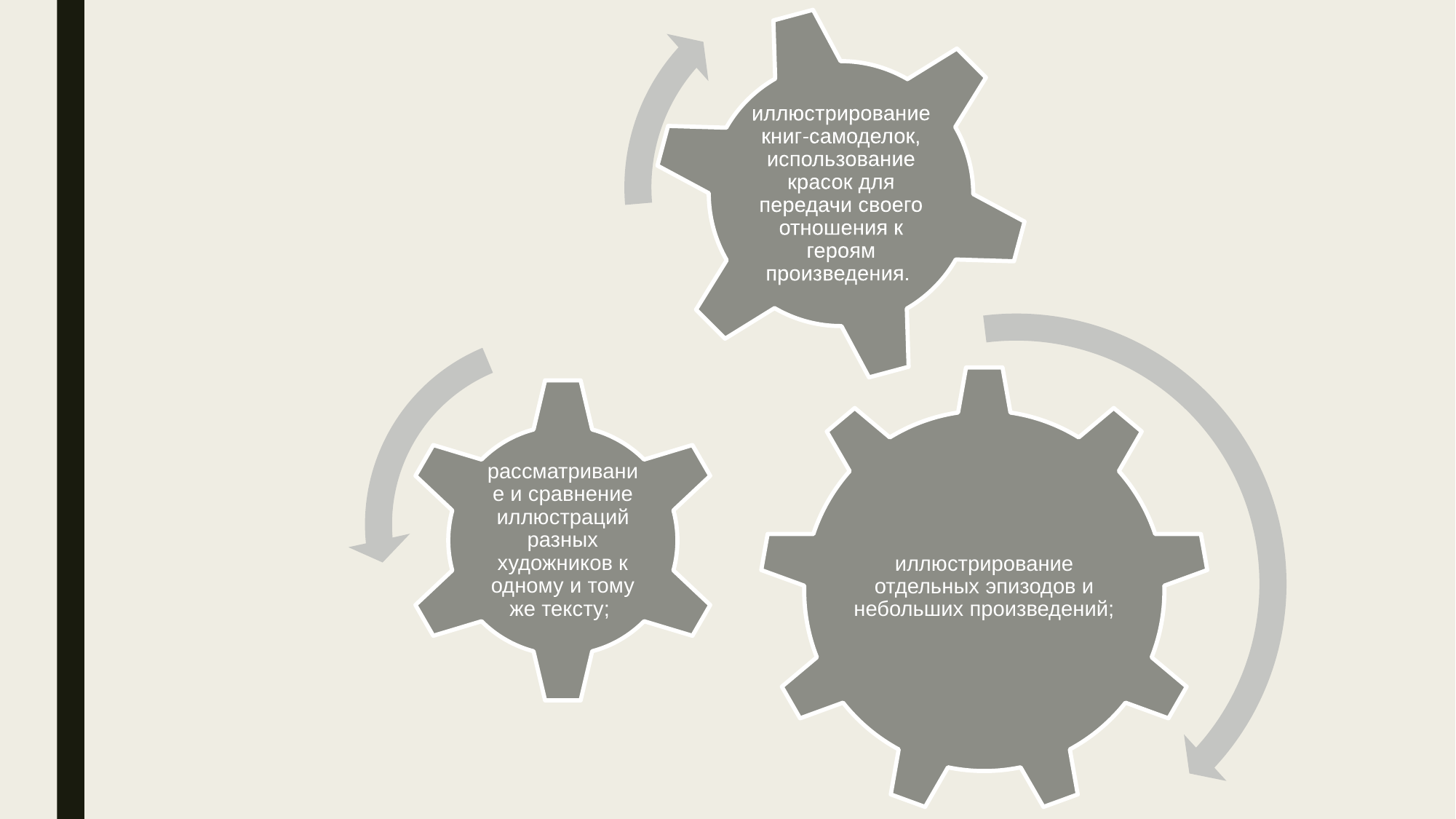

иллюстрирование отдельных эпизодов и небольших произведений;
рассматривание и сравнение иллюстраций разных художников к одному и тому же тексту;
иллюстрирование книг-самоделок, использование красок для передачи своего отношения к героям произведения.